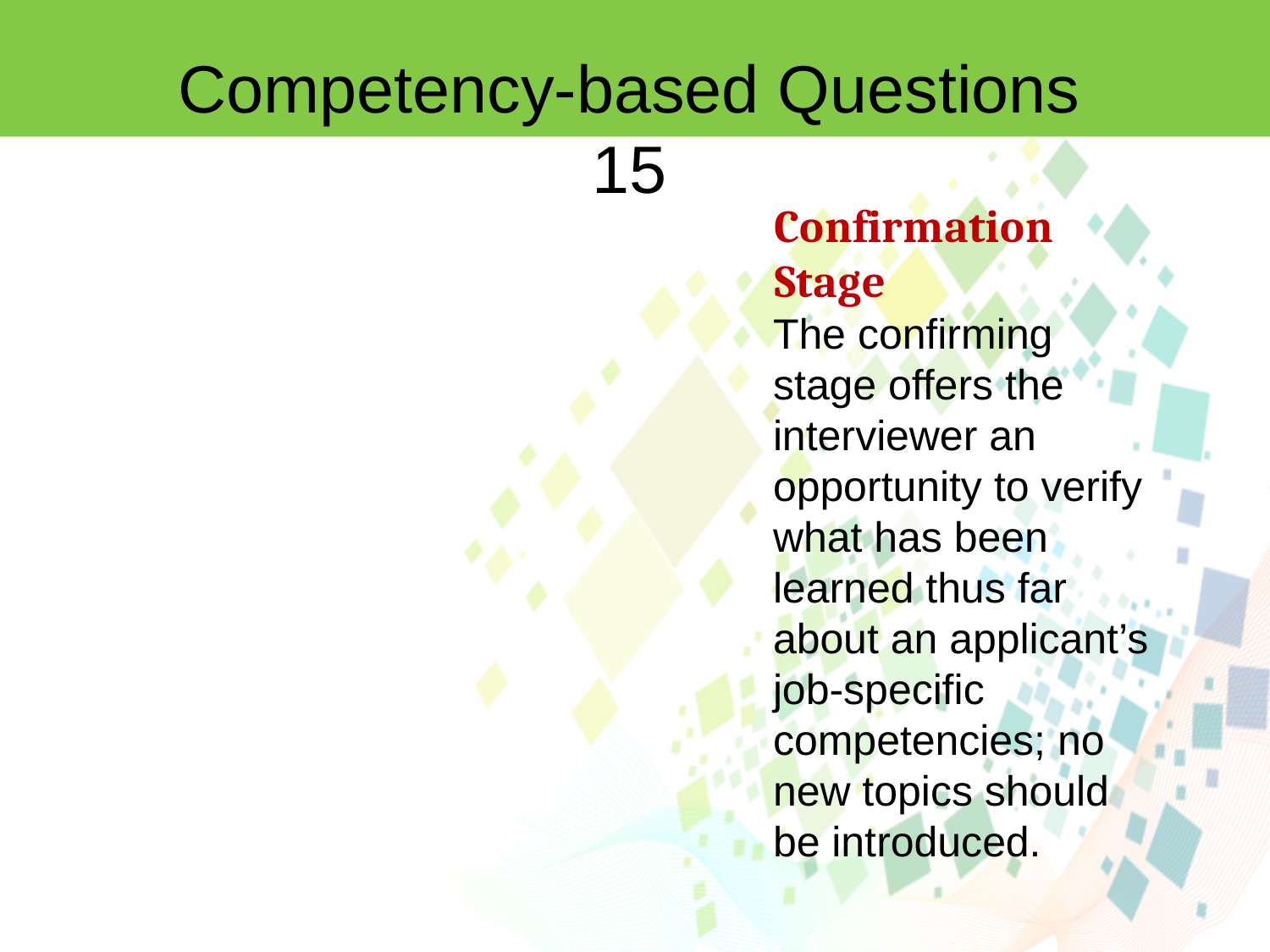

Competency-based Questions 15
Confirmation Stage
The confirming stage offers the interviewer an opportunity to verify what has been learned thus far about an applicant’s job-specific competencies; no new topics should
be introduced.